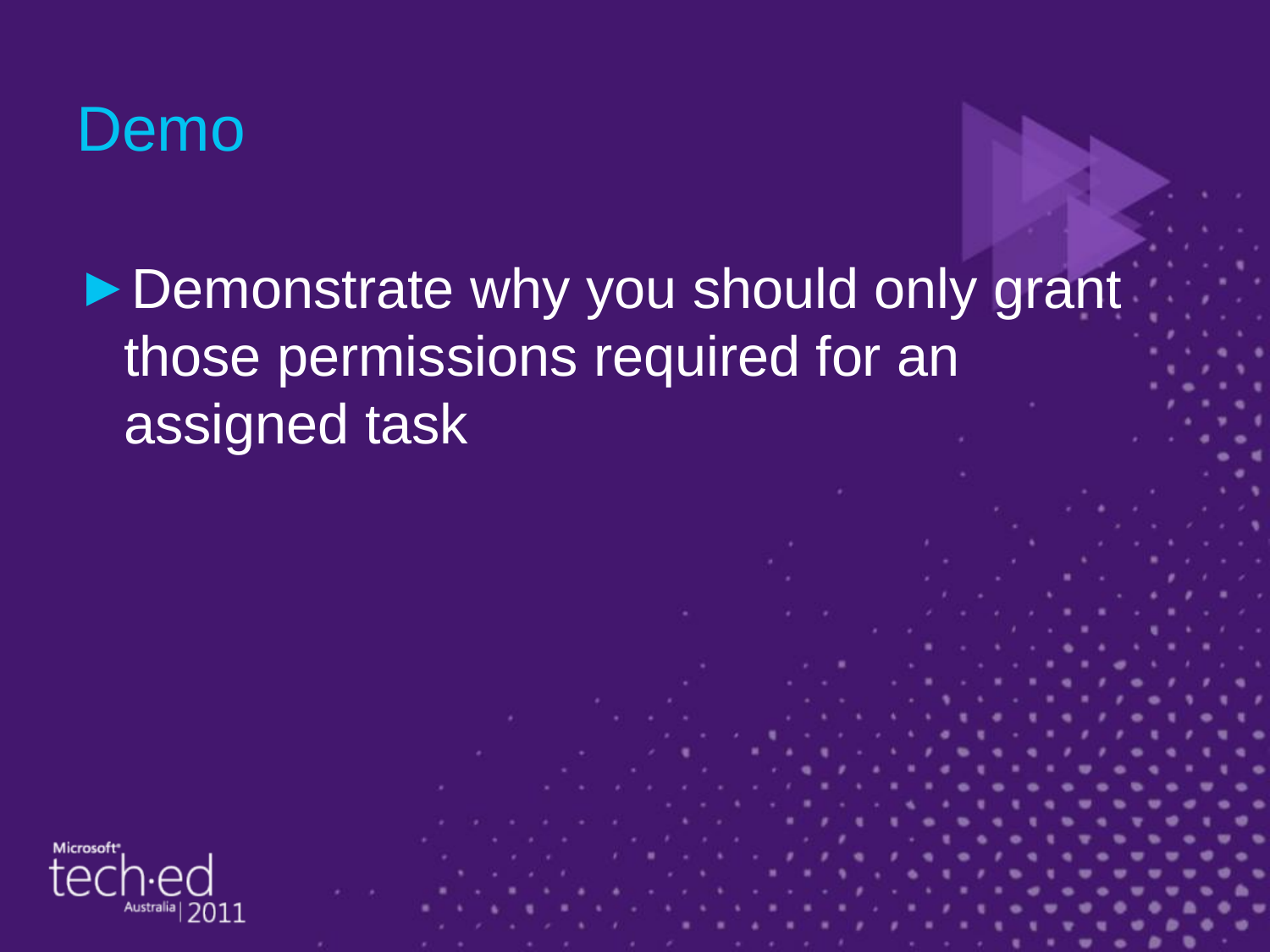

# Demo
Demonstrate why you should only grant those permissions required for an assigned task